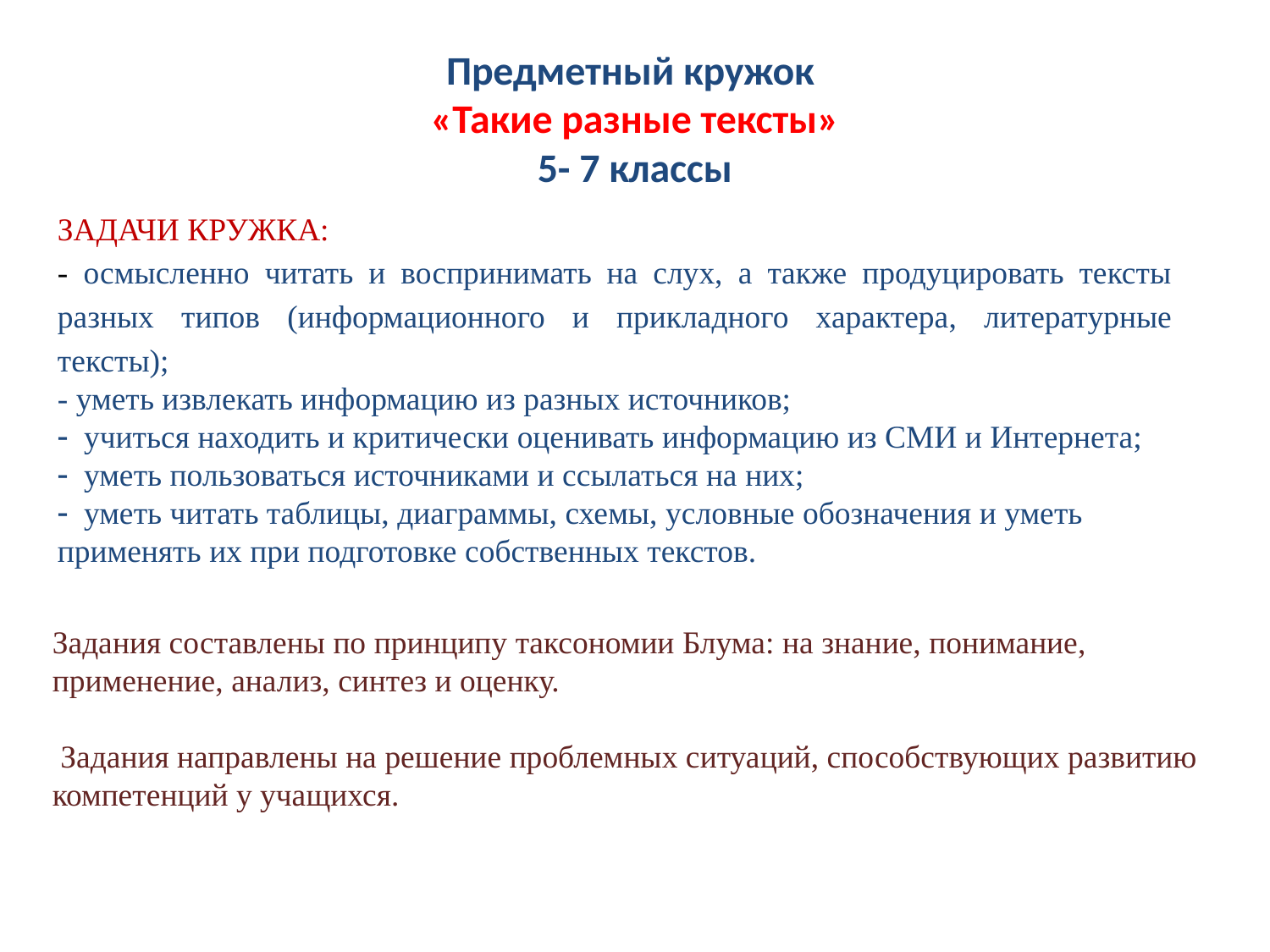

# Предметный кружок «Такие разные тексты» 5- 7 классы
ЗАДАЧИ КРУЖКА:
- осмысленно читать и воспринимать на слух, а также продуцировать тексты разных типов (информационного и прикладного характера, литературные тексты);
- уметь извлекать информацию из разных источников;
− учиться находить и критически оценивать информацию из СМИ и Интернета;
− уметь пользоваться источниками и ссылаться на них;
− уметь читать таблицы, диаграммы, схемы, условные обозначения и уметь применять их при подготовке собственных текстов.
Задания составлены по принципу таксономии Блума: на знание, понимание, применение, анализ, синтез и оценку.

 Задания направлены на решение проблемных ситуаций, способствующих развитию компетенций у учащихся.